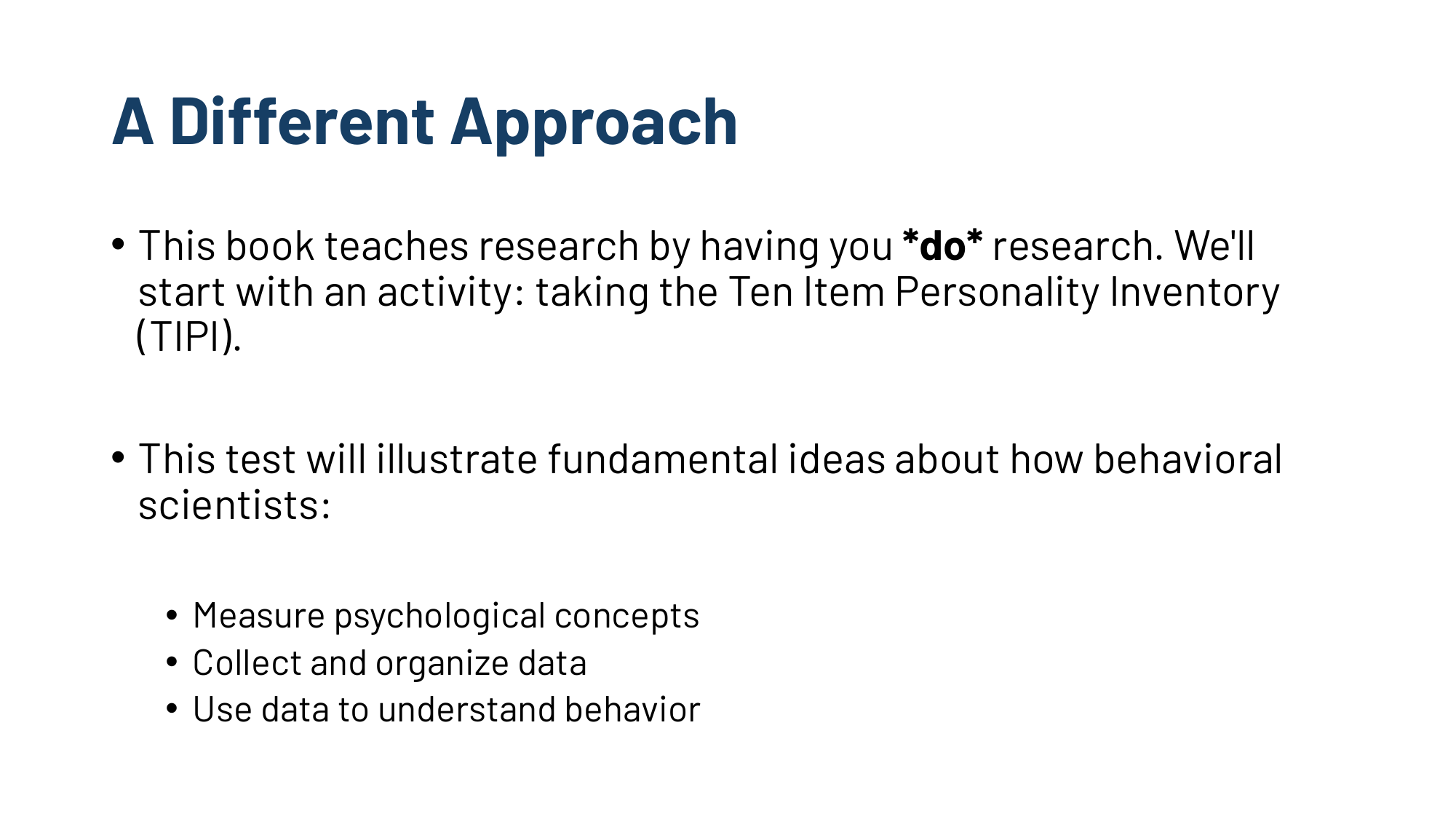

# A Different Approach
This book teaches research by having you *do* research. We'll start with an activity: taking the Ten Item Personality Inventory (TIPI).

This test will illustrate fundamental ideas about how behavioral scientists:

Measure psychological concepts
Collect and organize data
Use data to understand behavior